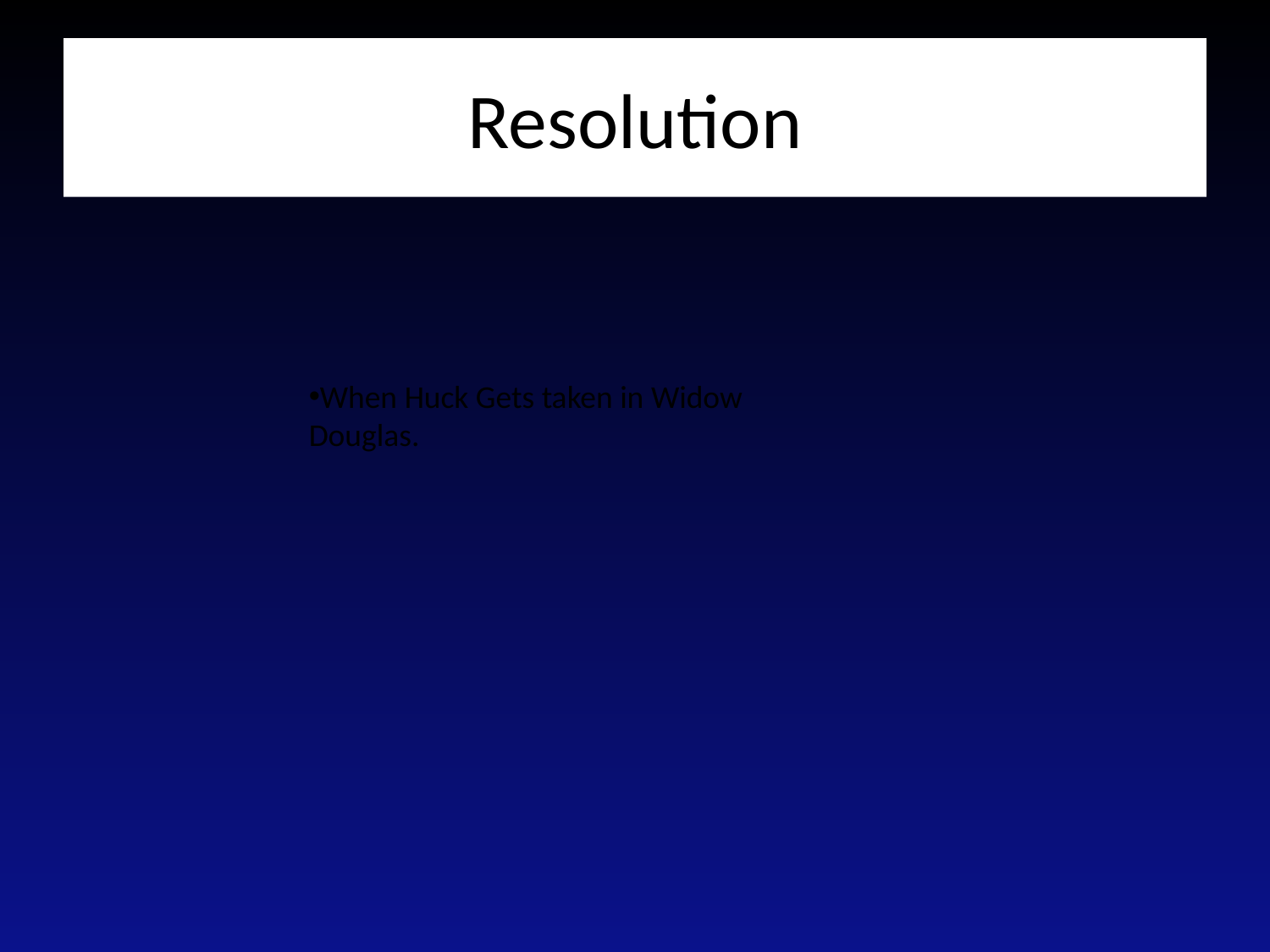

# Resolution
When Huck Gets taken in Widow Douglas.